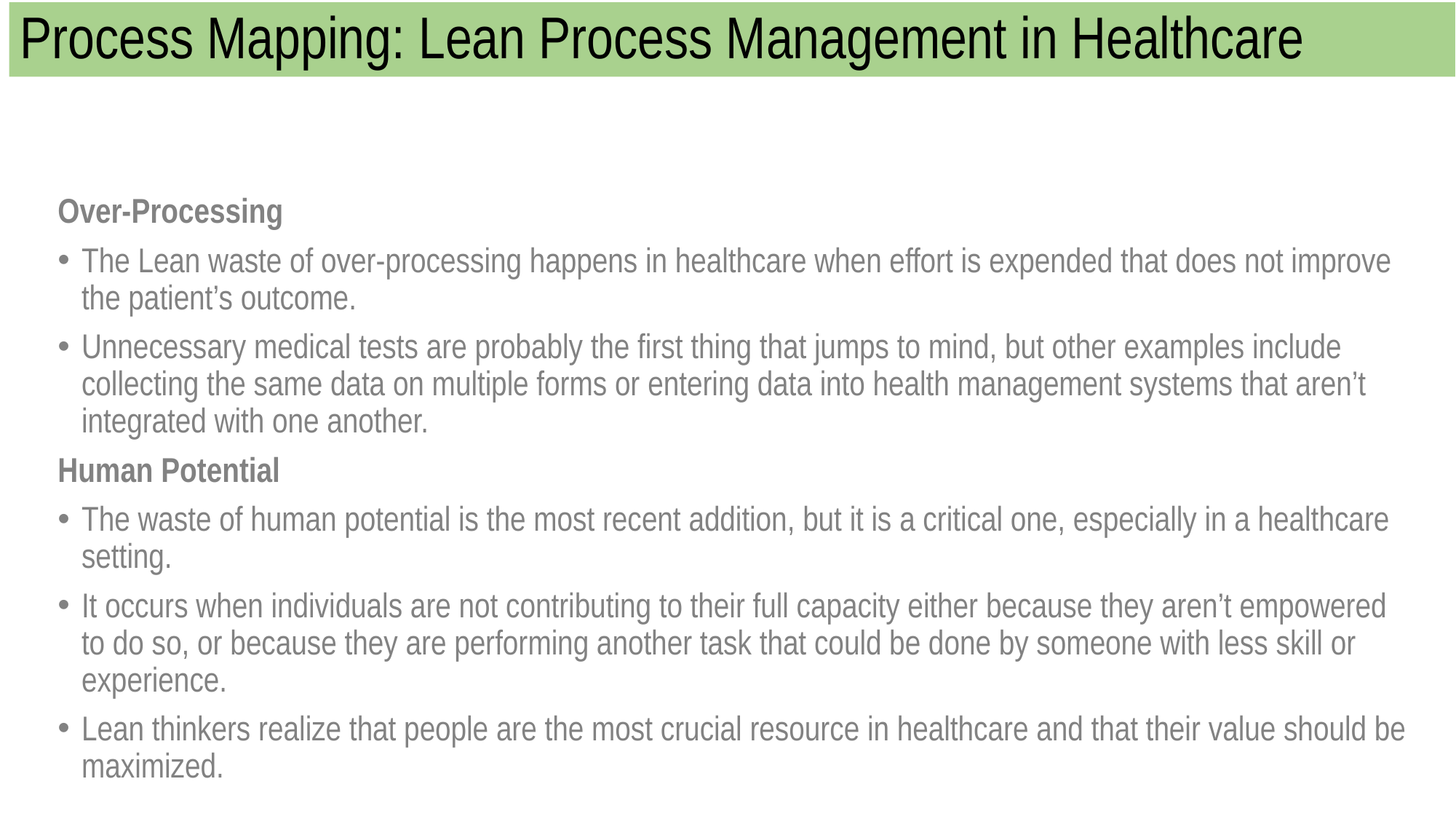

# Process Mapping: Lean Process Management in Healthcare
Over-Processing
The Lean waste of over-processing happens in healthcare when effort is expended that does not improve the patient’s outcome.
Unnecessary medical tests are probably the first thing that jumps to mind, but other examples include collecting the same data on multiple forms or entering data into health management systems that aren’t integrated with one another.
Human Potential
The waste of human potential is the most recent addition, but it is a critical one, especially in a healthcare setting.
It occurs when individuals are not contributing to their full capacity either because they aren’t empowered to do so, or because they are performing another task that could be done by someone with less skill or experience.
Lean thinkers realize that people are the most crucial resource in healthcare and that their value should be maximized.